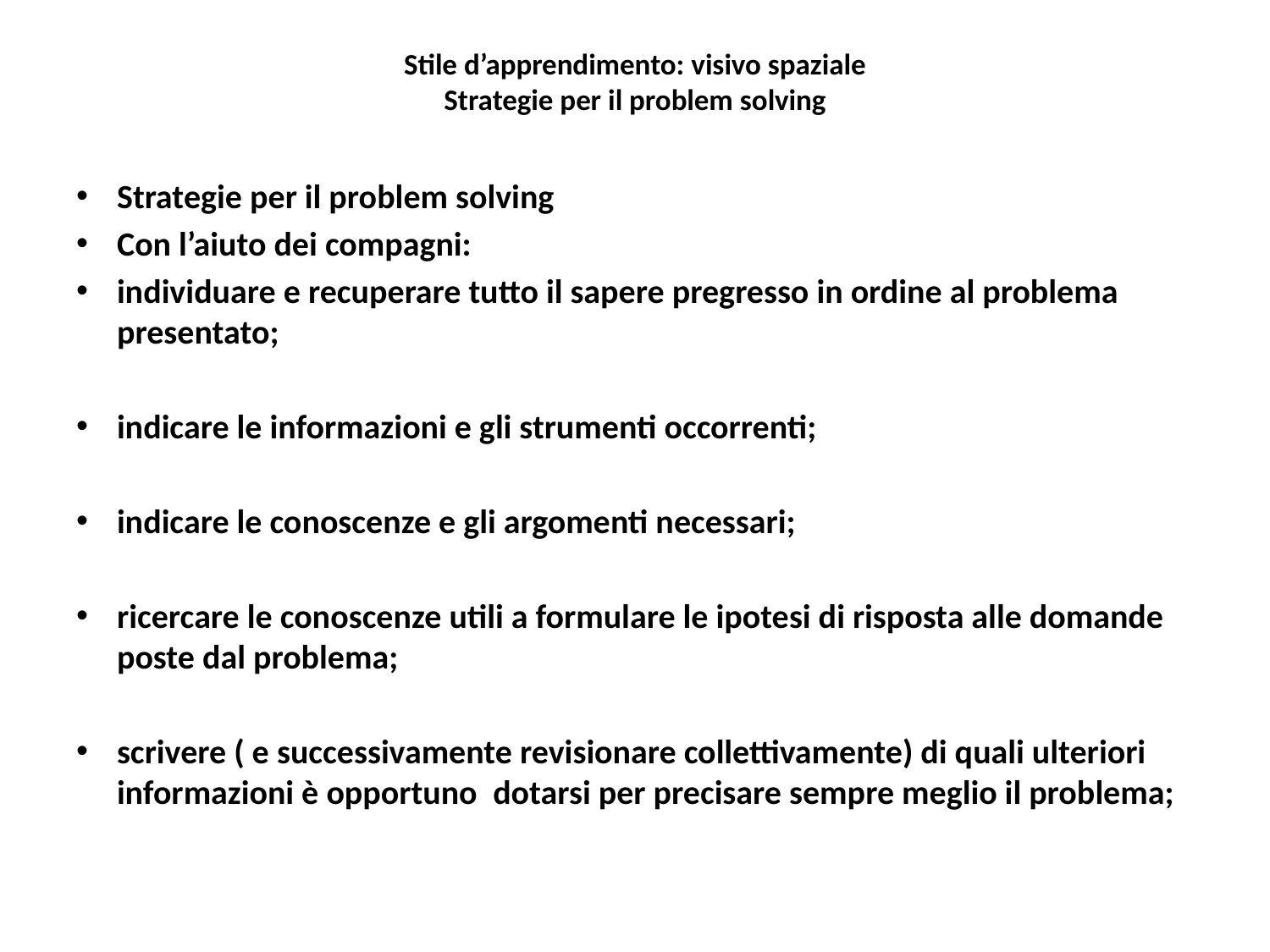

# Stile d’apprendimento: visivo spaziale Strategie per il problem solving
Strategie per il problem solving
Con l’aiuto dei compagni:
individuare e recuperare tutto il sapere pregresso in ordine al problema presentato;

indicare le informazioni e gli strumenti occorrenti;

indicare le conoscenze e gli argomenti necessari;

ricercare le conoscenze utili a formulare le ipotesi di risposta alle domande poste dal problema;

scrivere ( e successivamente revisionare collettivamente) di quali ulteriori informazioni è opportuno  dotarsi per precisare sempre meglio il problema;